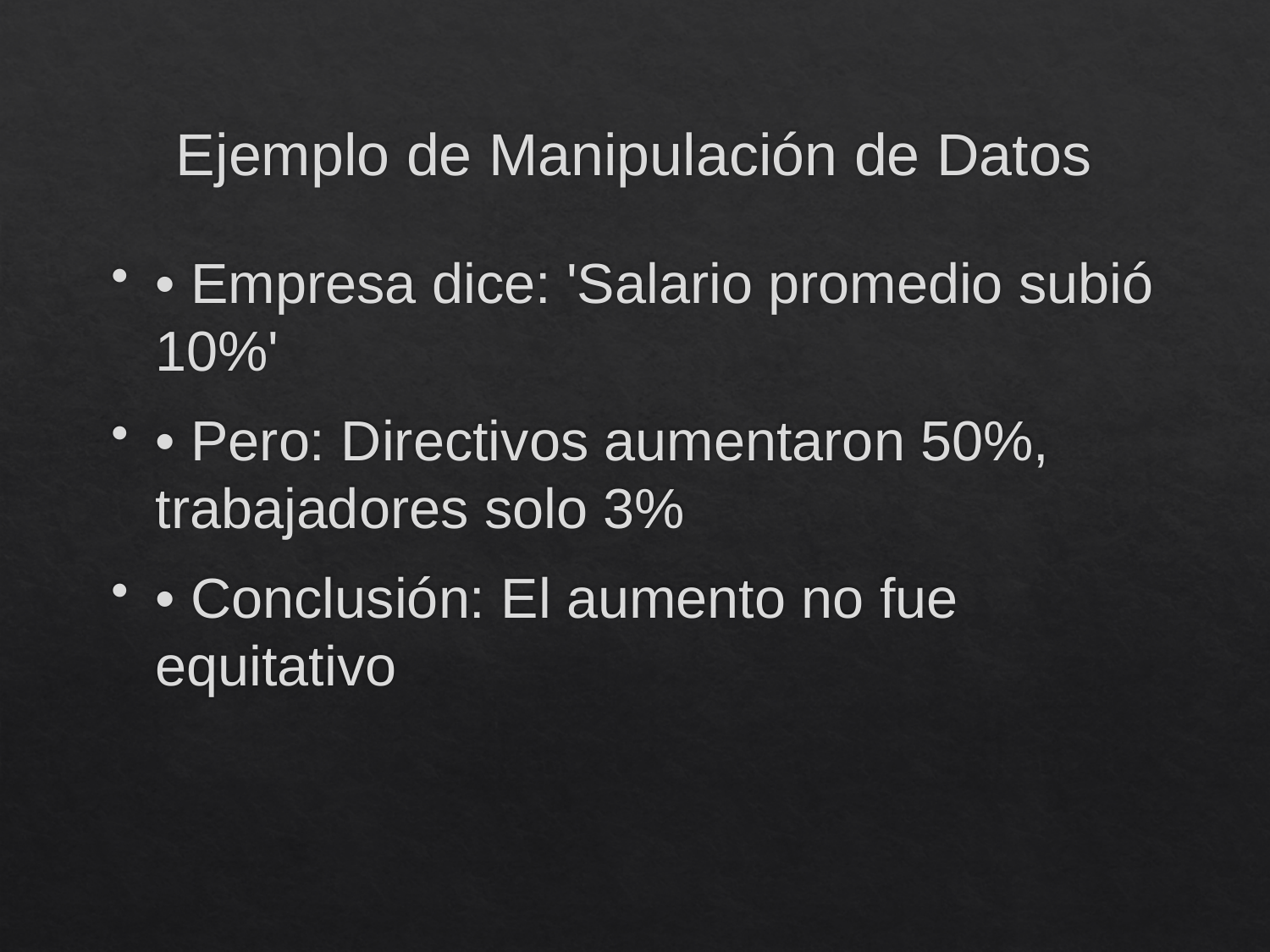

# Ejemplo de Manipulación de Datos
• Empresa dice: 'Salario promedio subió 10%'
• Pero: Directivos aumentaron 50%, trabajadores solo 3%
• Conclusión: El aumento no fue equitativo